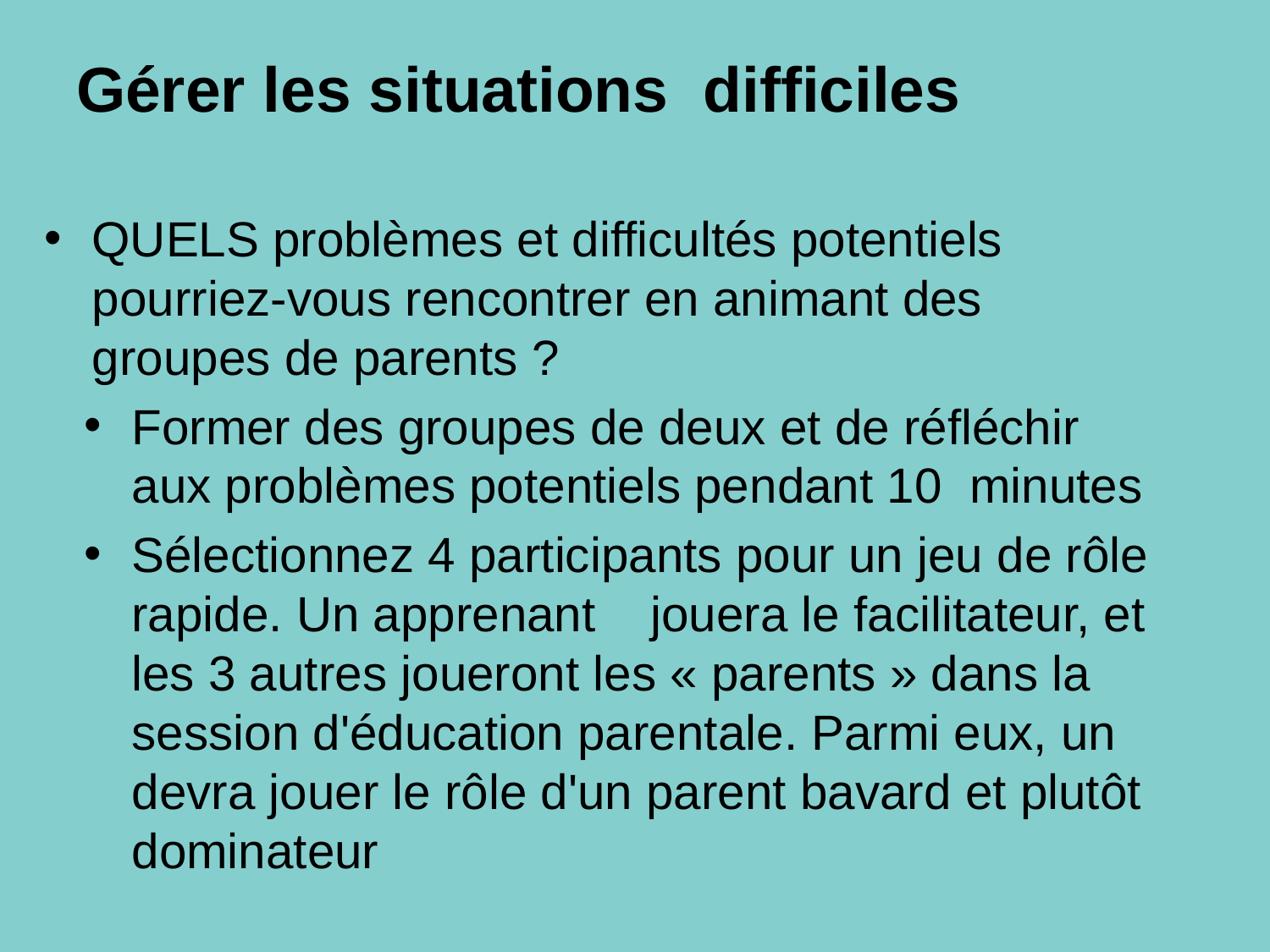

# Gérer les situations  difficiles
QUELS problèmes et difficultés potentiels pourriez-vous rencontrer en animant des groupes de parents ?
Former des groupes de deux et de réfléchir aux problèmes potentiels pendant 10  minutes
Sélectionnez 4 participants pour un jeu de rôle rapide. Un apprenant    jouera le facilitateur, et les 3 autres joueront les « parents » dans la session d'éducation parentale. Parmi eux, un devra jouer le rôle d'un parent bavard et plutôt dominateur